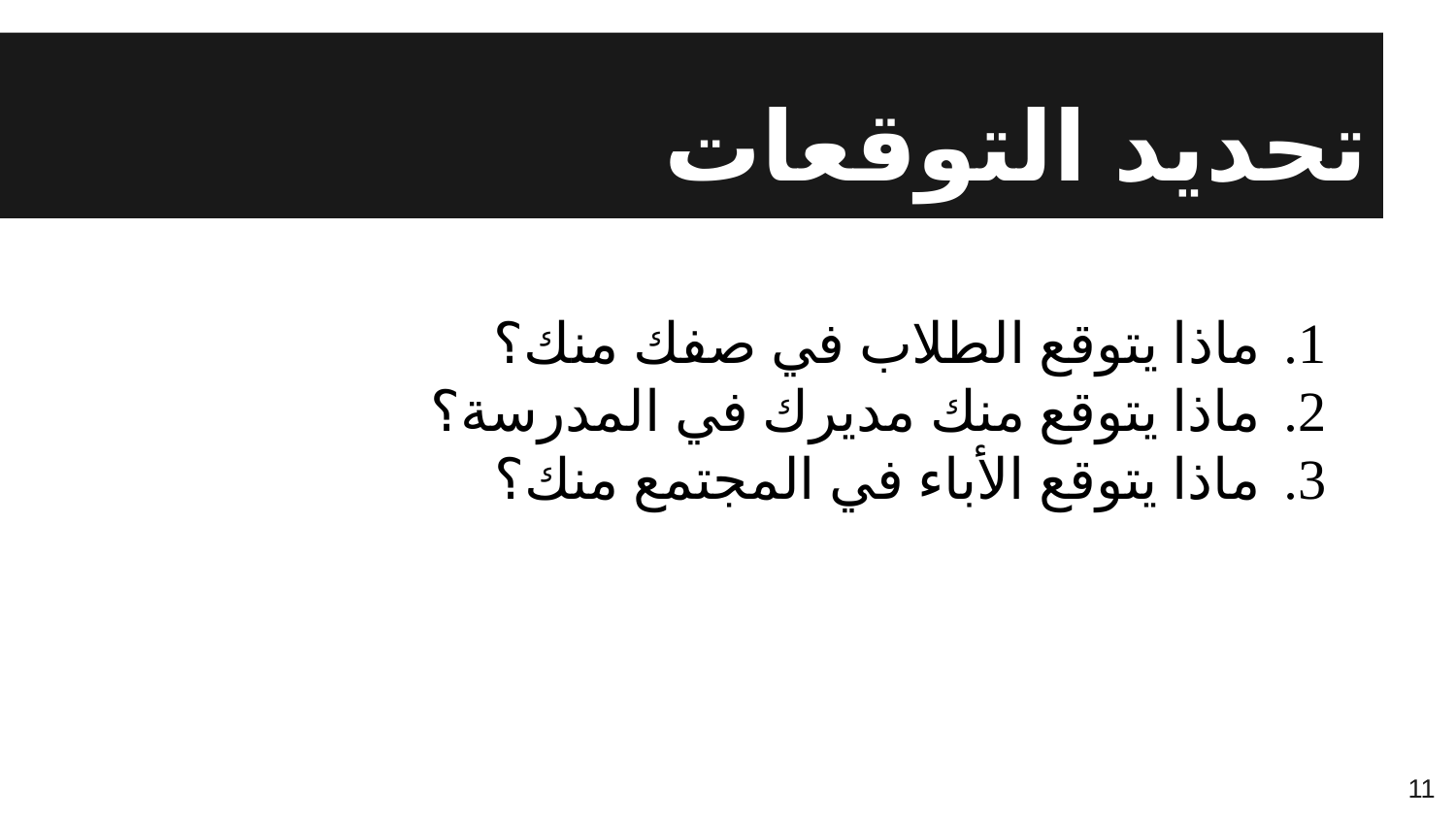

# تحديد التوقعات
ماذا يتوقع الطلاب في صفك منك؟
ماذا يتوقع منك مديرك في المدرسة؟
ماذا يتوقع الأباء في المجتمع منك؟
11